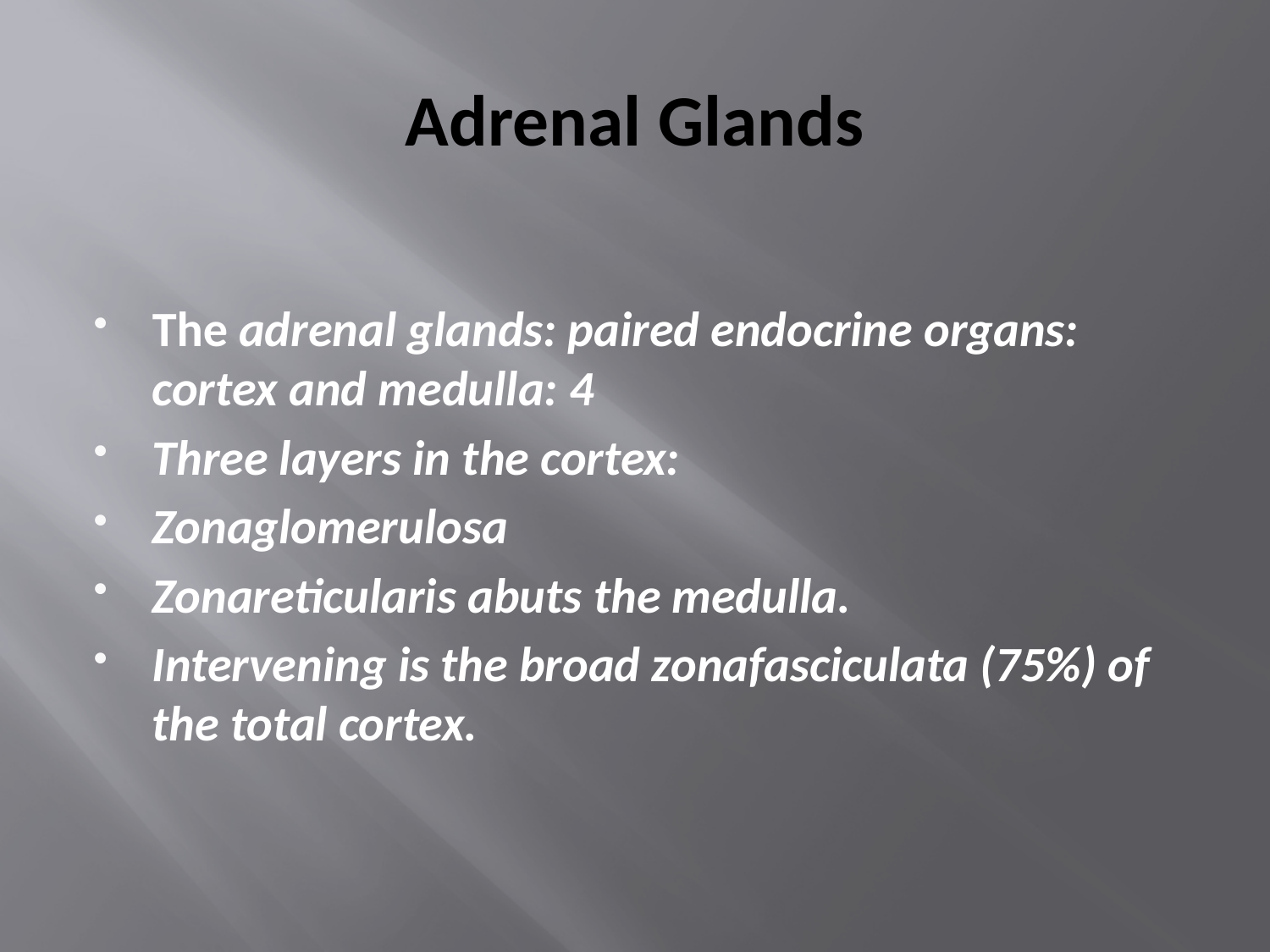

# Adrenal Glands

The adrenal glands: paired endocrine organs: cortex and medulla: 4
Three layers in the cortex:
Zonaglomerulosa
Zonareticularis abuts the medulla.
Intervening is the broad zonafasciculata (75%) of the total cortex.